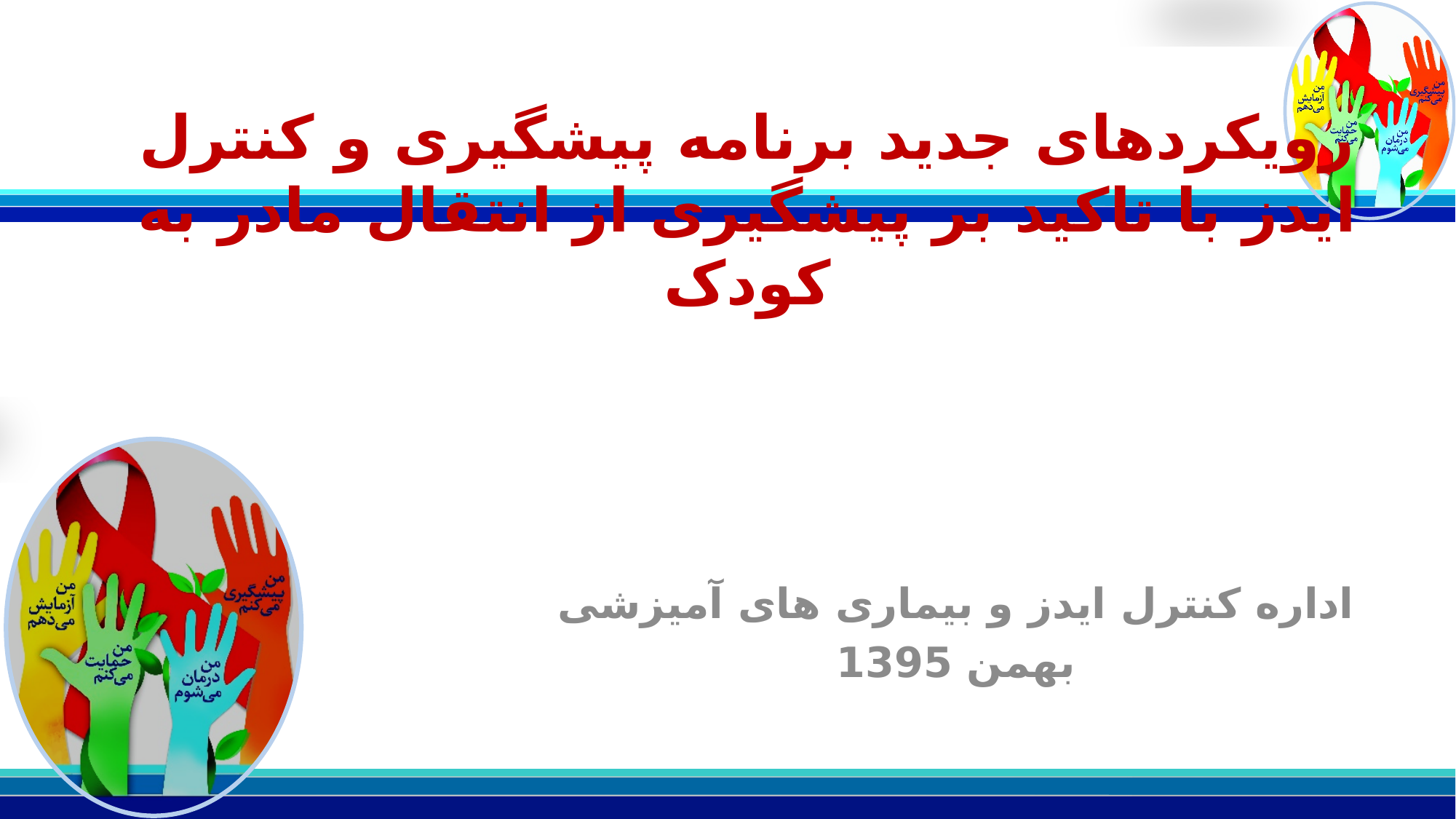

# رویکردهای جدید برنامه پیشگیری و کنترل ایدز با تاکید بر پیشگیری از انتقال مادر به کودک
اداره کنترل ایدز و بیماری های آمیزشی
بهمن 1395